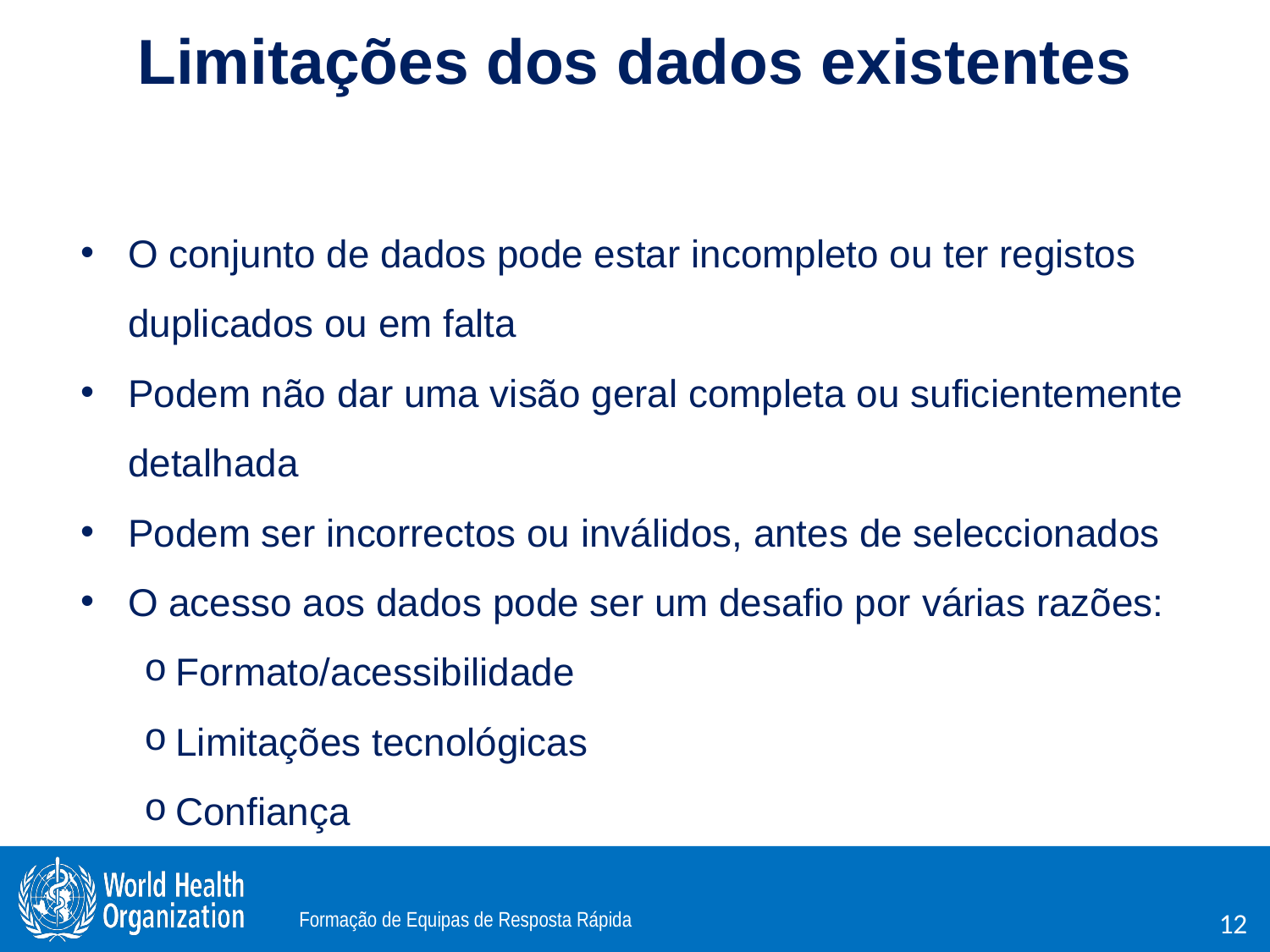

# Limitações dos dados existentes

O conjunto de dados pode estar incompleto ou ter registos duplicados ou em falta
Podem não dar uma visão geral completa ou suficientemente detalhada
Podem ser incorrectos ou inválidos, antes de seleccionados
O acesso aos dados pode ser um desafio por várias razões:
Formato/acessibilidade
Limitações tecnológicas
Confiança